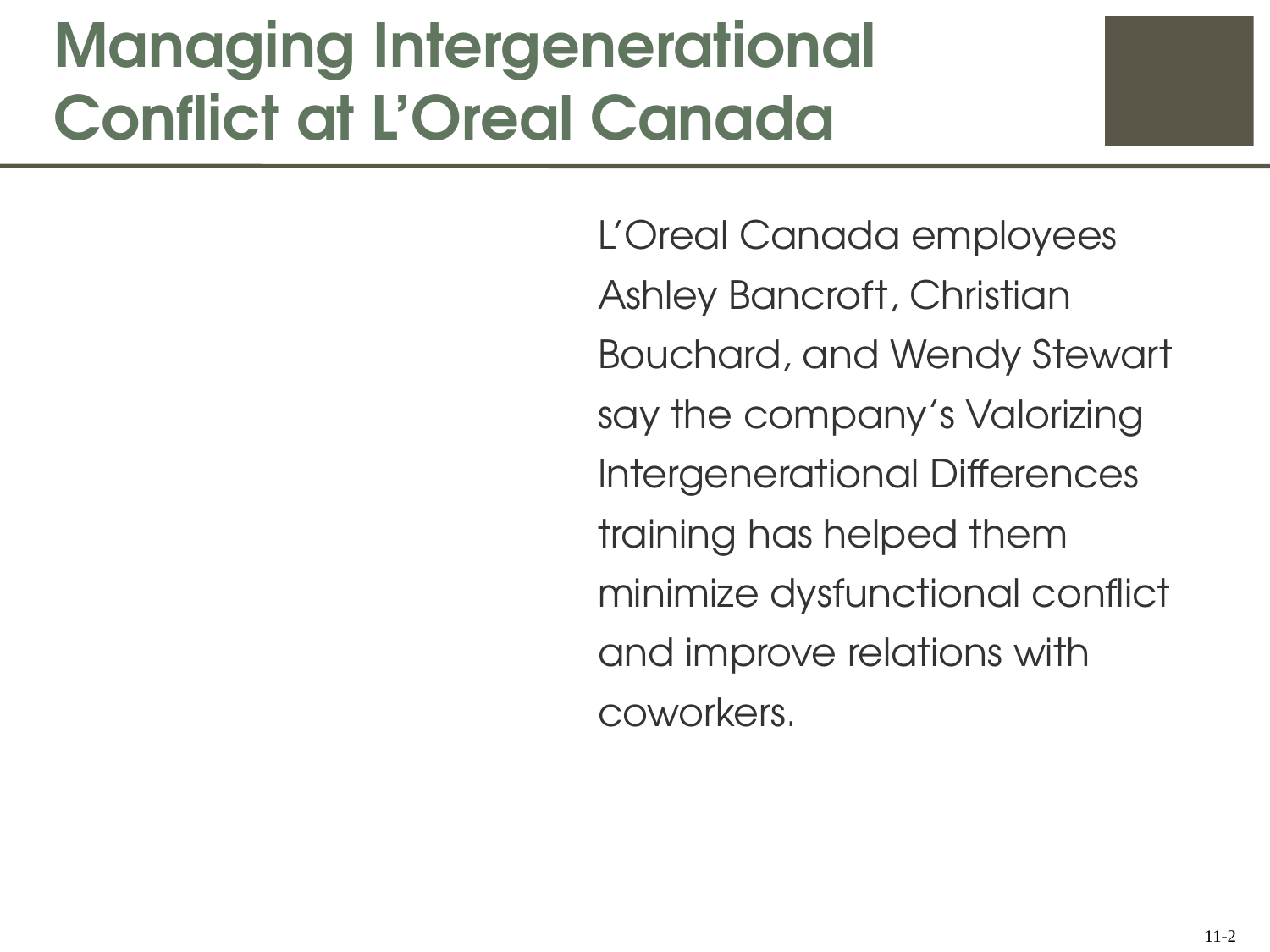

# Managing Intergenerational Conflict at L’Oreal Canada
L’Oreal Canada employees Ashley Bancroft, Christian Bouchard, and Wendy Stewart say the company’s Valorizing Intergenerational Differences training has helped them minimize dysfunctional conflict and improve relations with coworkers.